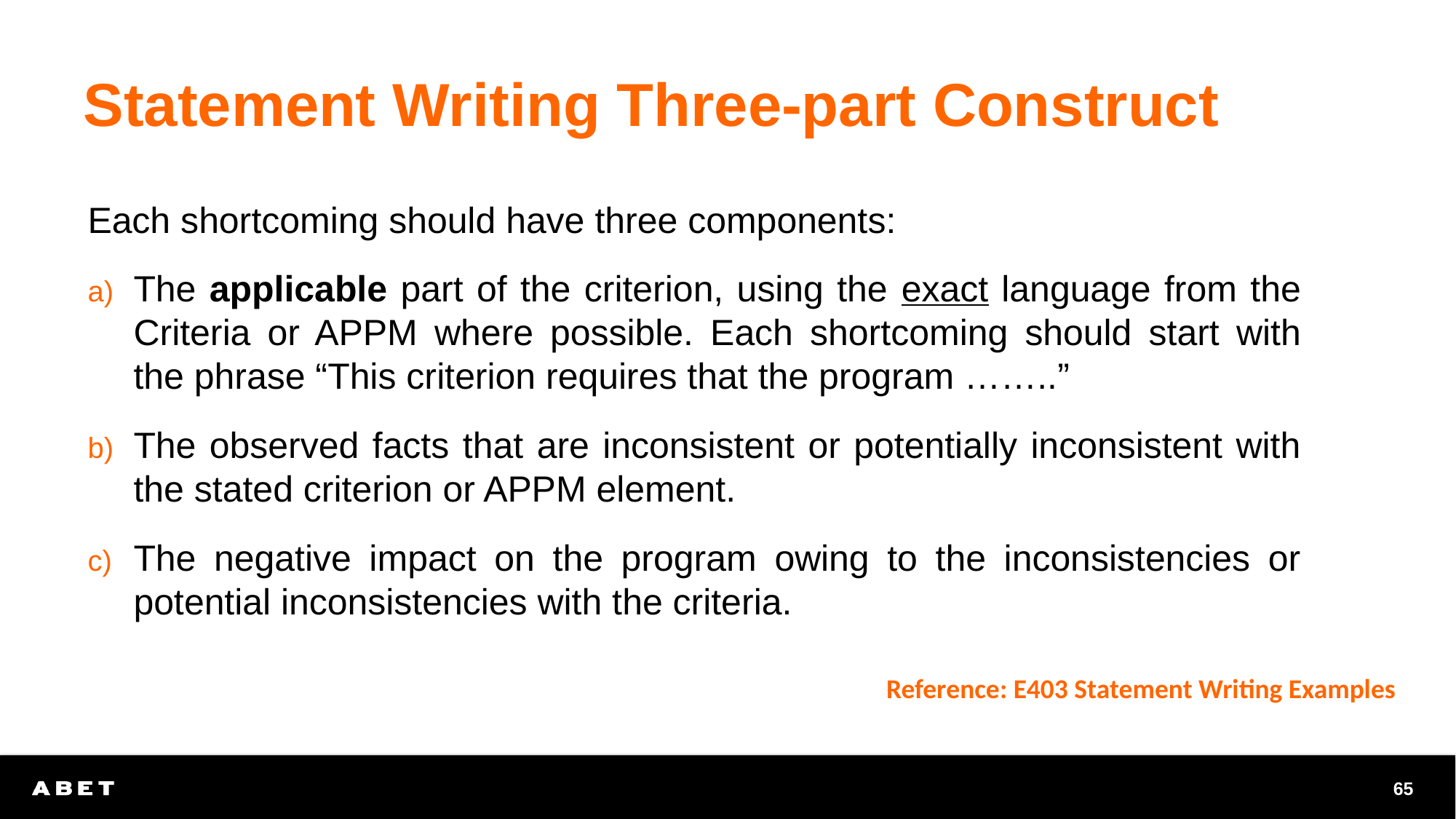

# Statement Writing Three-part Construct
Each shortcoming should have three components:
The applicable part of the criterion, using the exact language from the Criteria or APPM where possible. Each shortcoming should start with the phrase “This criterion requires that the program ……..”
The observed facts that are inconsistent or potentially inconsistent with the stated criterion or APPM element.
The negative impact on the program owing to the inconsistencies or potential inconsistencies with the criteria.
Reference: E403 Statement Writing Examples